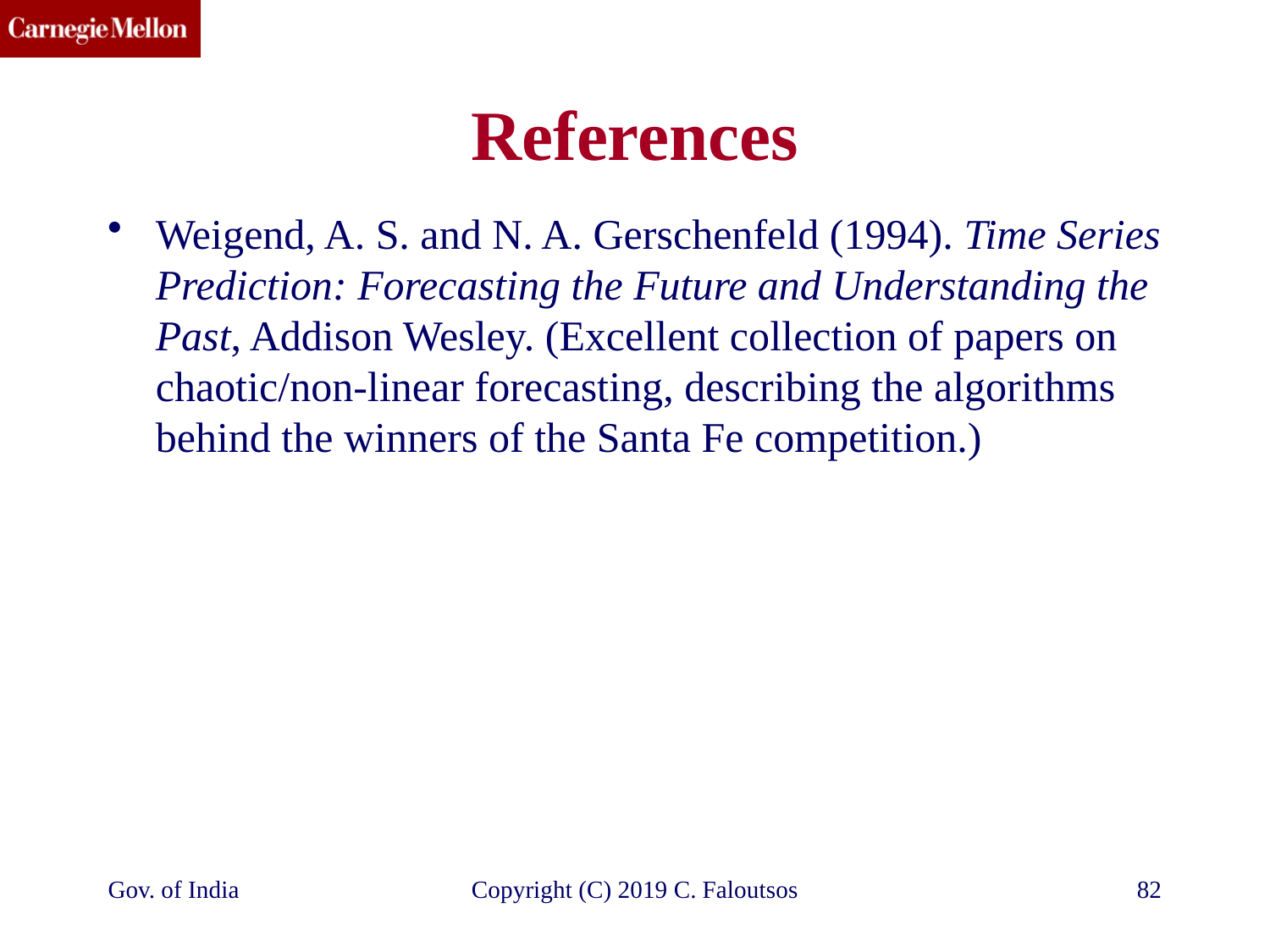

# References
Weigend, A. S. and N. A. Gerschenfeld (1994). Time Series Prediction: Forecasting the Future and Understanding the Past, Addison Wesley. (Excellent collection of papers on chaotic/non-linear forecasting, describing the algorithms behind the winners of the Santa Fe competition.)
Gov. of India
Copyright (C) 2019 C. Faloutsos
82